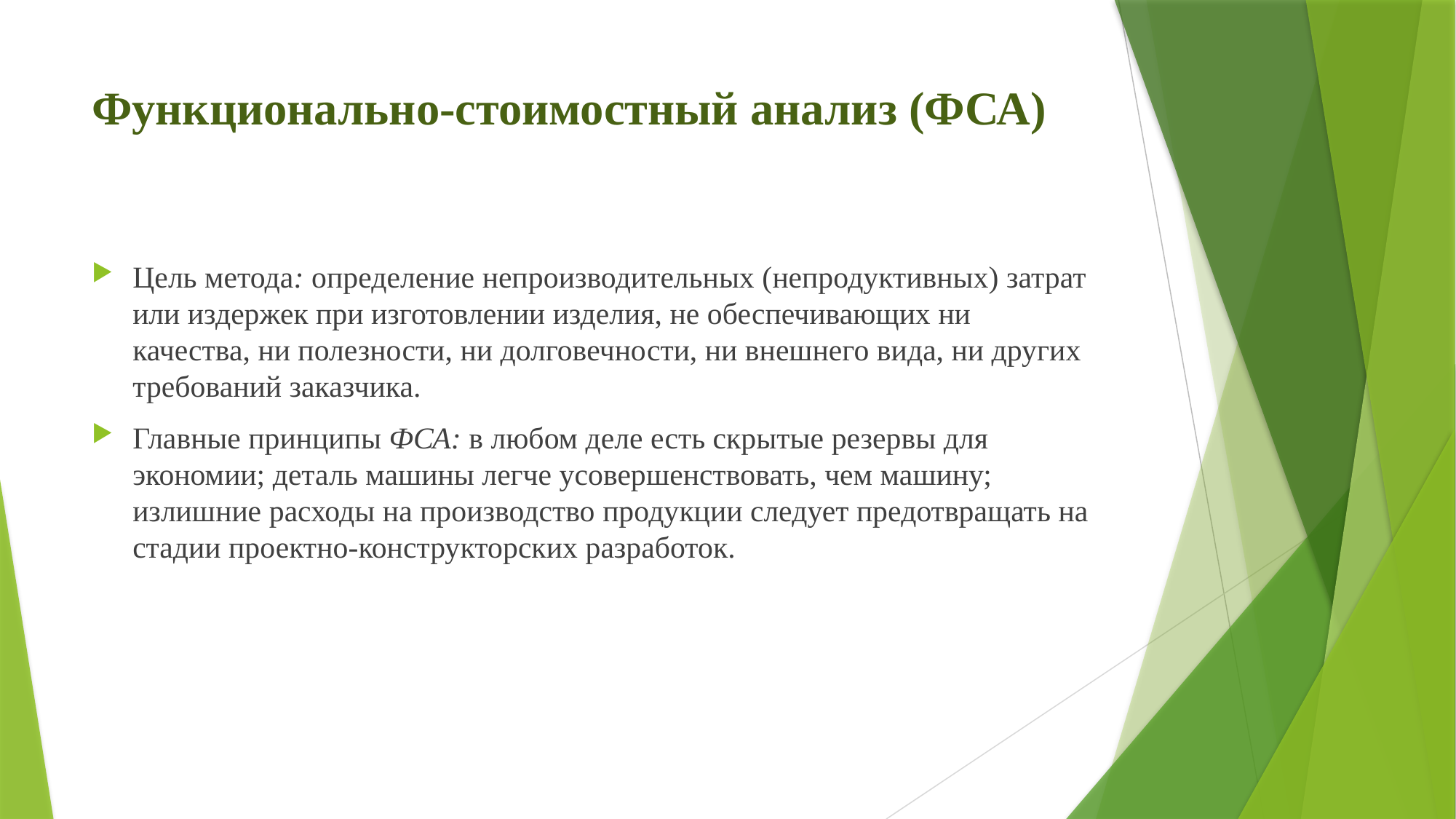

# Функционально-стоимостный анализ (ФСА)
Цель метода: определение непроизводительных (непродуктивных) затрат или издержек при изготовлении изделия, не обеспечивающих ни качества, ни полезности, ни долговечности, ни внешнего вида, ни других требований заказчика.
Главные принципы ФСА: в любом деле есть скрытые резервы для экономии; деталь машины легче усовершенствовать, чем машину; излишние расходы на производство продукции следует предотвращать на стадии проектно-конструкторских разработок.